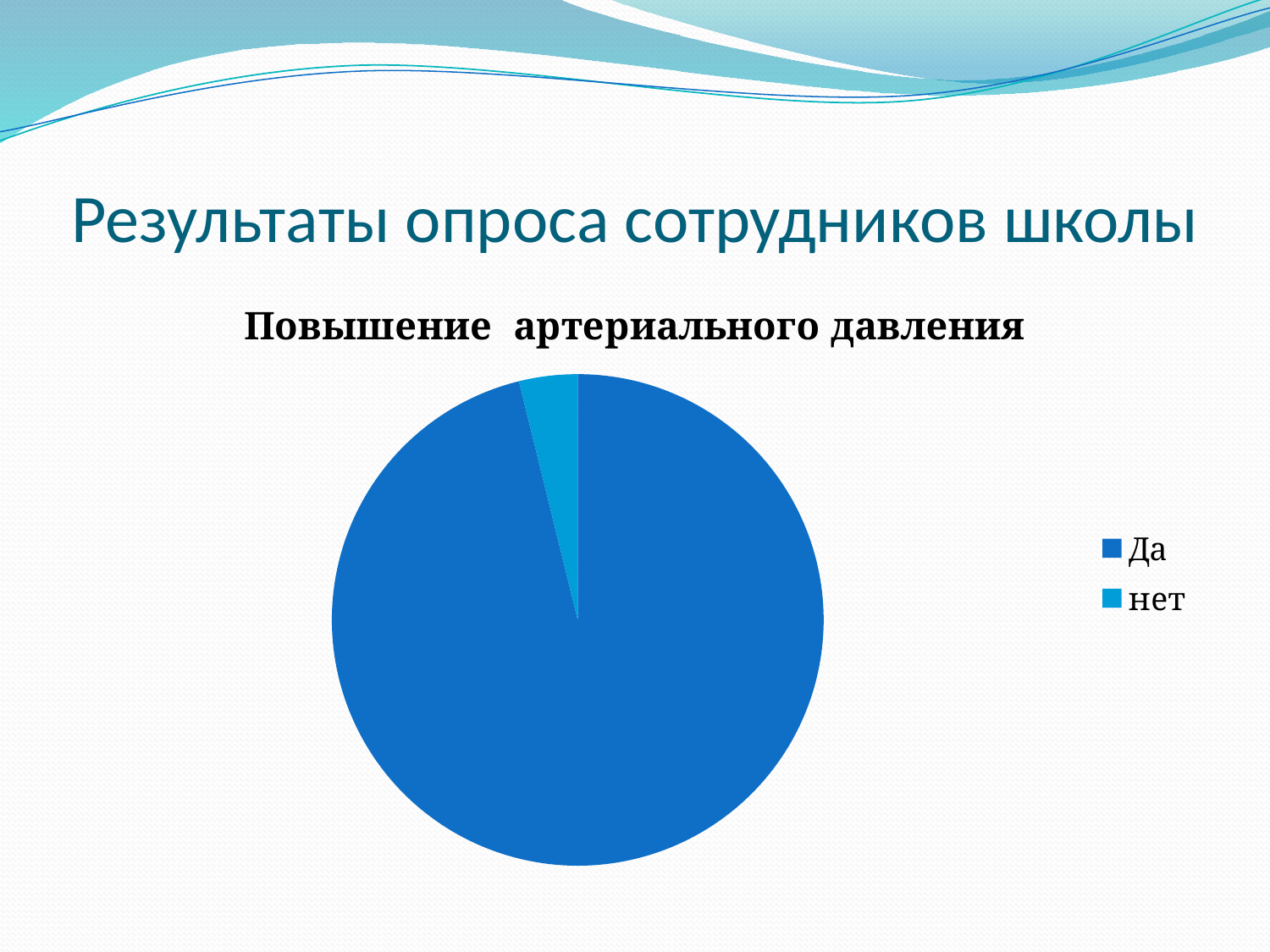

# Результаты опроса сотрудников школы

### Chart: Повышение  артериального давления

| Category | Продажи |
|---|---|
| Да | 80.0 |
| нет | 3.2 |